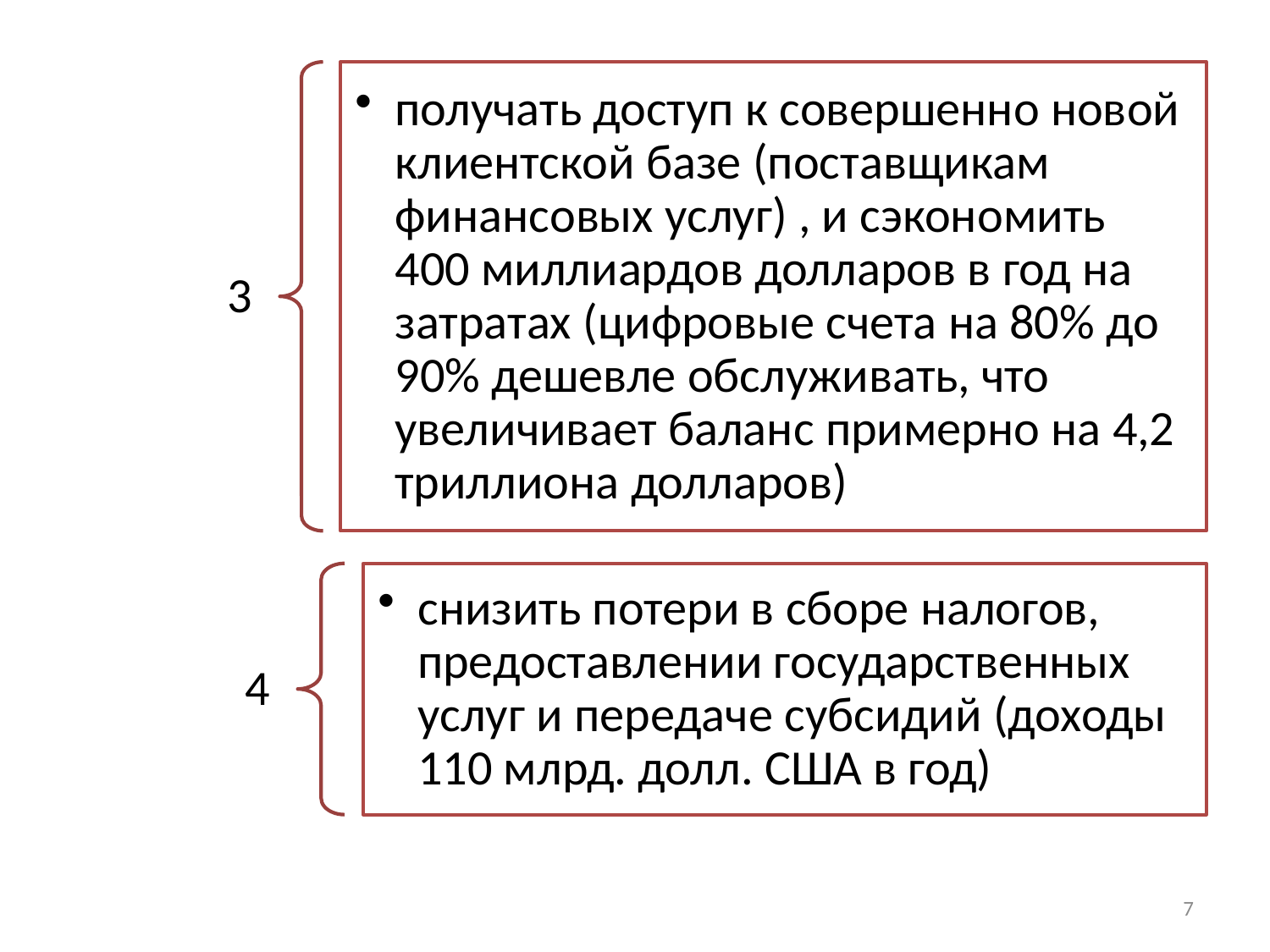

3
получать доступ к совершенно новой клиентской базе (поставщикам финансовых услуг) , и сэкономить 400 миллиардов долларов в год на затратах (цифровые счета на 80% до 90% дешевле обслуживать, что увеличивает баланс примерно на 4,2 триллиона долларов)
4
снизить потери в сборе налогов, предоставлении государственных услуг и передаче субсидий (доходы 110 млрд. долл. США в год)
7